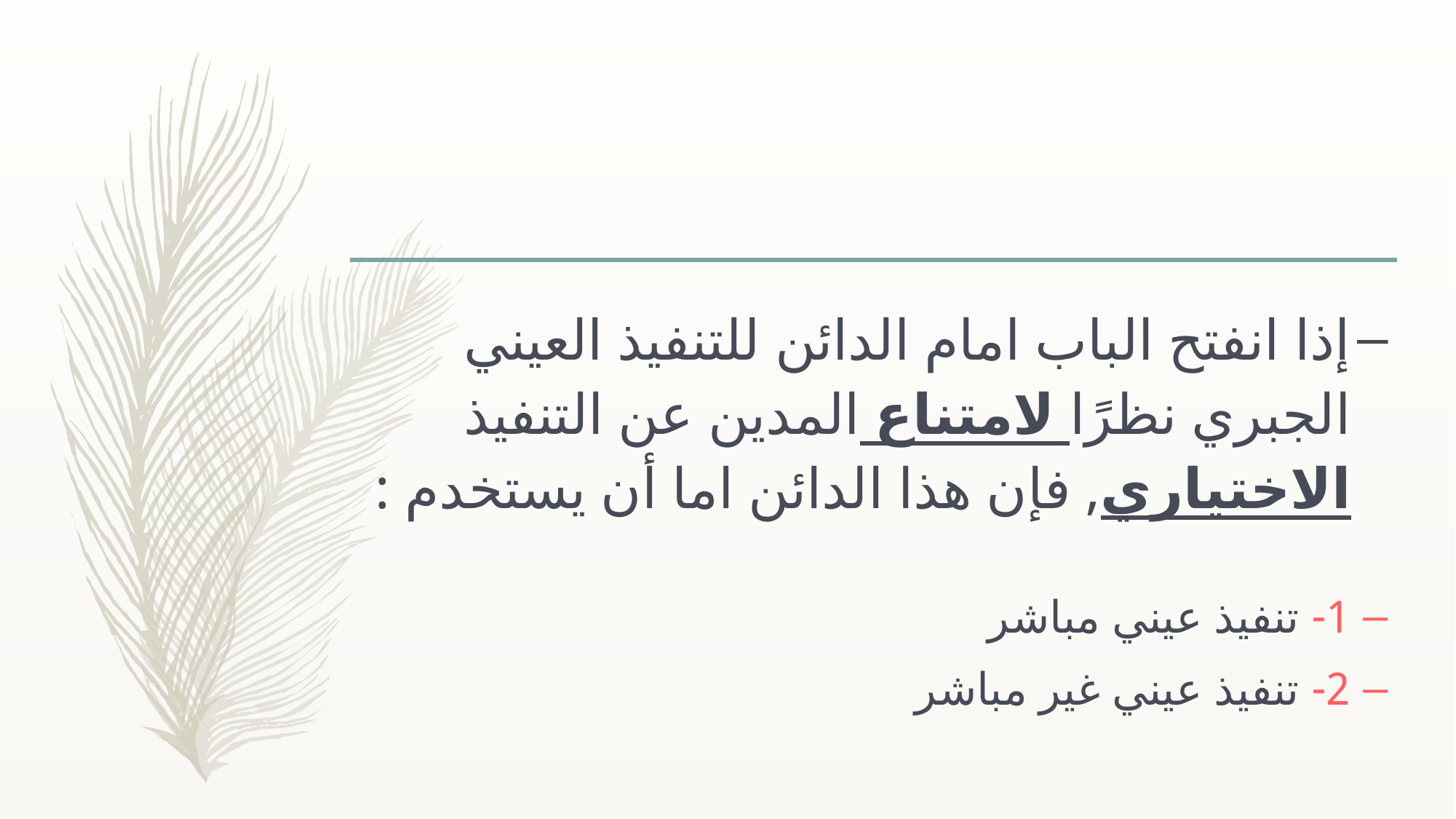

إذا انفتح الباب امام الدائن للتنفيذ العيني الجبري نظرًا لامتناع المدين عن التنفيذ الاختياري, فإن هذا الدائن اما أن يستخدم :

1- تنفيذ عيني مباشر
2- تنفيذ عيني غير مباشر